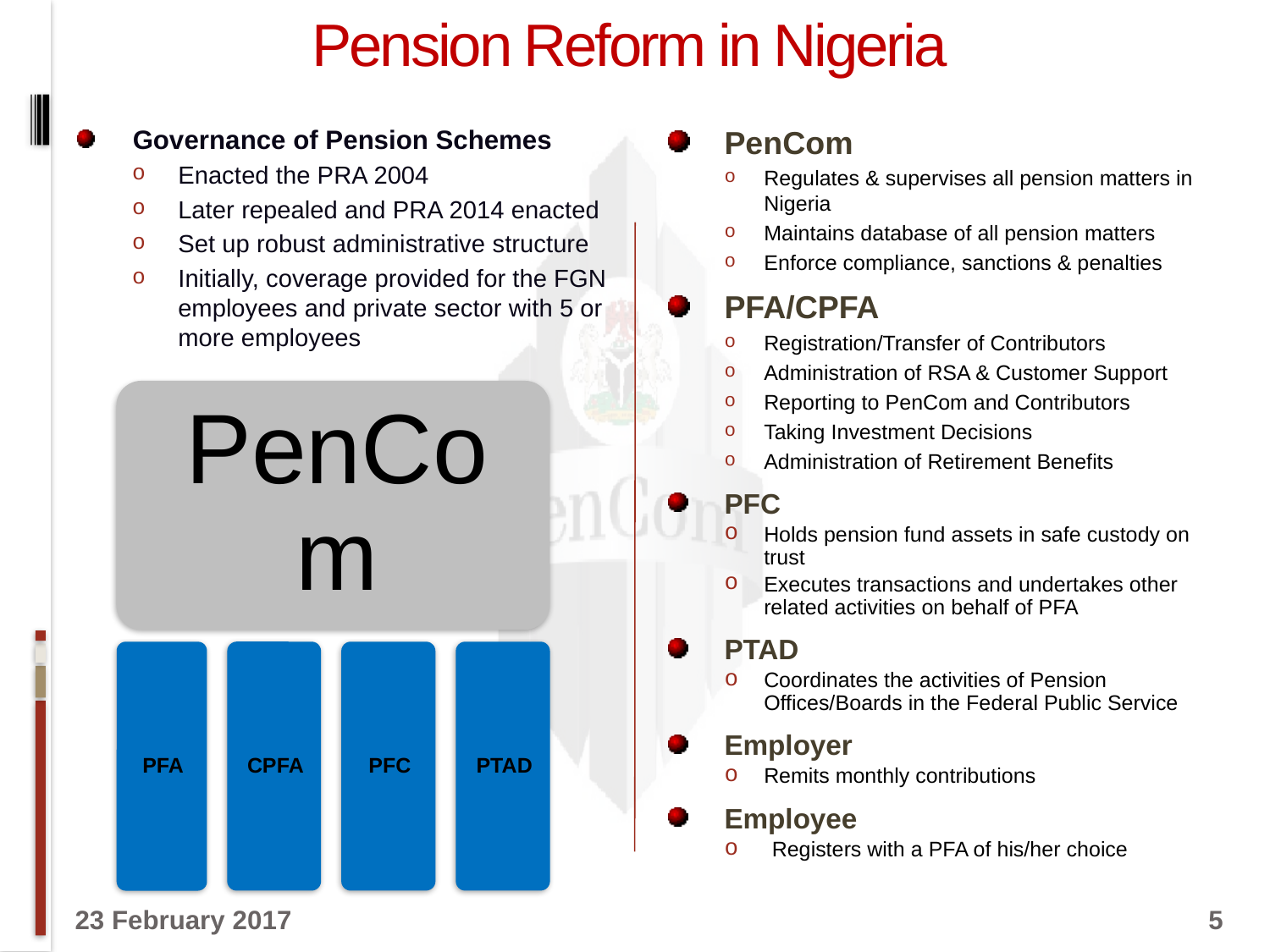

# Pension Reform in Nigeria
Governance of Pension Schemes
Enacted the PRA 2004
Later repealed and PRA 2014 enacted
Set up robust administrative structure
Initially, coverage provided for the FGN employees and private sector with 5 or more employees

PenCom
Regulates & supervises all pension matters in Nigeria
Maintains database of all pension matters
Enforce compliance, sanctions & penalties
PFA/CPFA
Registration/Transfer of Contributors
Administration of RSA & Customer Support
Reporting to PenCom and Contributors
Taking Investment Decisions
Administration of Retirement Benefits
PFC
Holds pension fund assets in safe custody on trust
Executes transactions and undertakes other related activities on behalf of PFA
PTAD
Coordinates the activities of Pension Offices/Boards in the Federal Public Service
Employer
Remits monthly contributions
Employee
Registers with a PFA of his/her choice

PenCom
PFA
CPFA
PFC
PTAD
23 February 2017
5